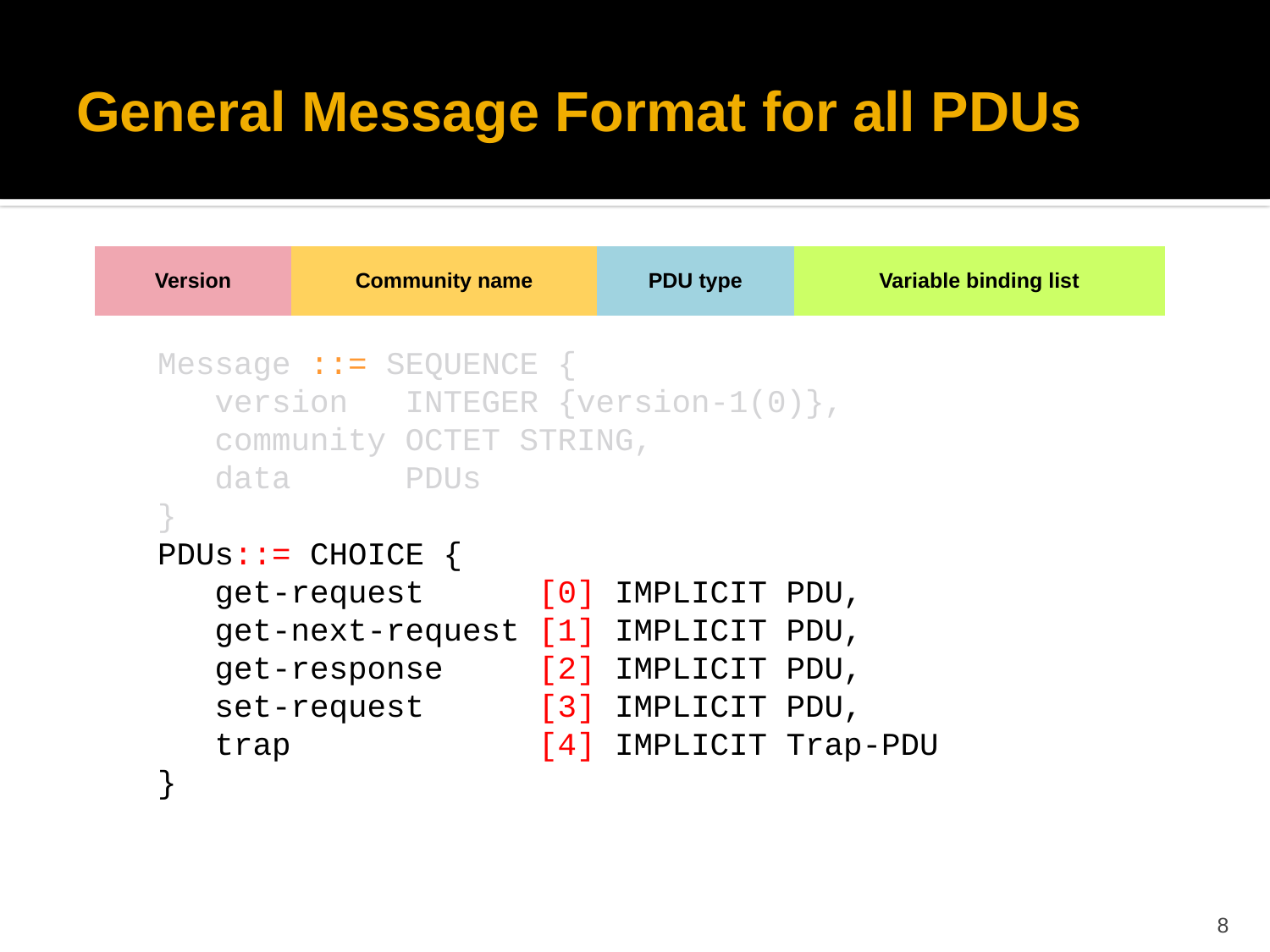

# General Message Format for all PDUs
| Version | Community name | PDU type | Variable binding list |
| --- | --- | --- | --- |
Message ::= SEQUENCE {
   version   INTEGER {version-1(0)},
   community OCTET STRING,
   data      PDUs
}
PDUs::= CHOICE {
   get-request      [0] IMPLICIT PDU,
   get-next-request [1] IMPLICIT PDU,
   get-response     [2] IMPLICIT PDU,
   set-request      [3] IMPLICIT PDU,
   trap             [4] IMPLICIT Trap-PDU
}
8